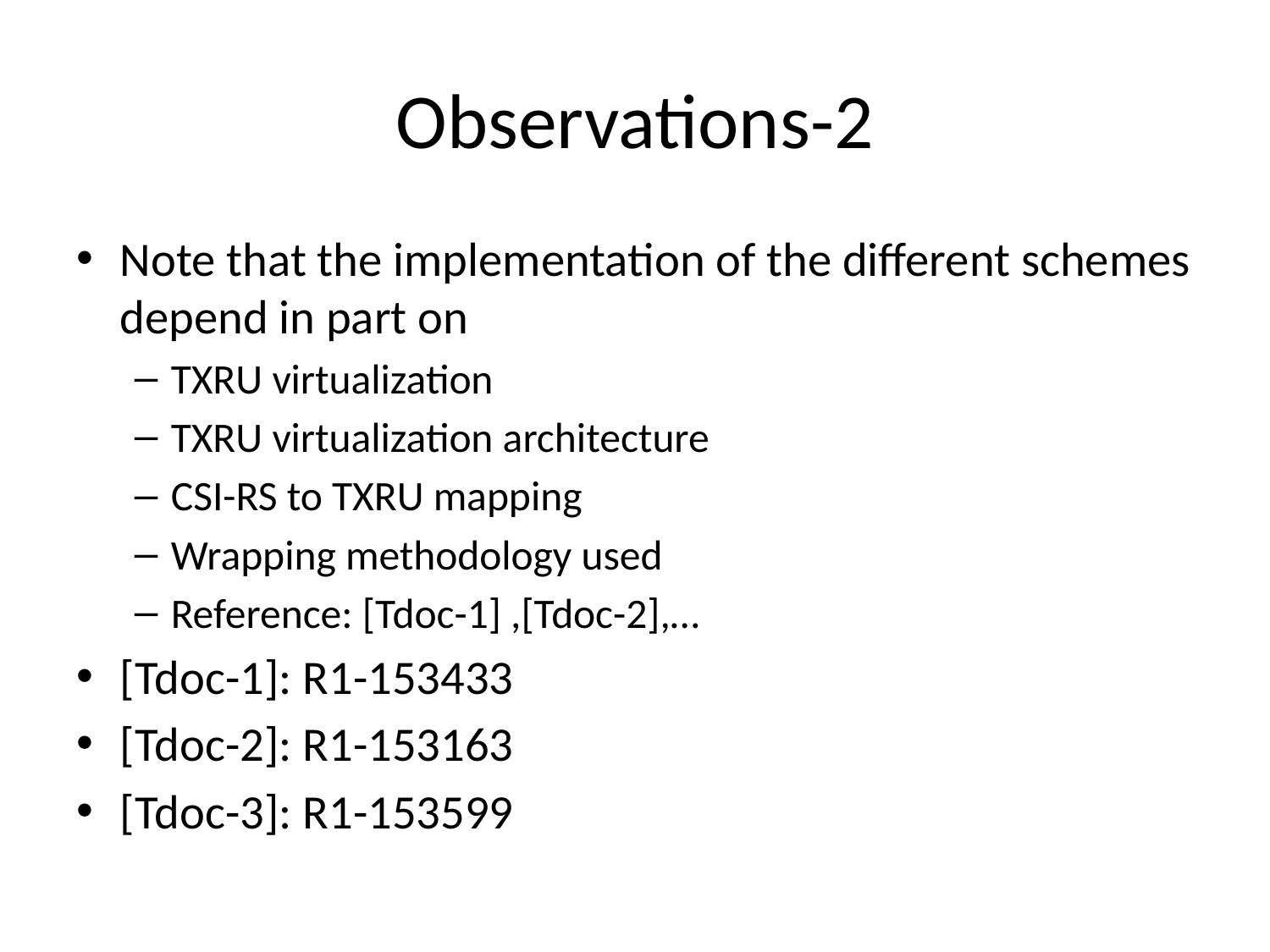

# Observations-2
Note that the implementation of the different schemes depend in part on
TXRU virtualization
TXRU virtualization architecture
CSI-RS to TXRU mapping
Wrapping methodology used
Reference: [Tdoc-1] ,[Tdoc-2],…
[Tdoc-1]: R1-153433
[Tdoc-2]: R1-153163
[Tdoc-3]: R1-153599